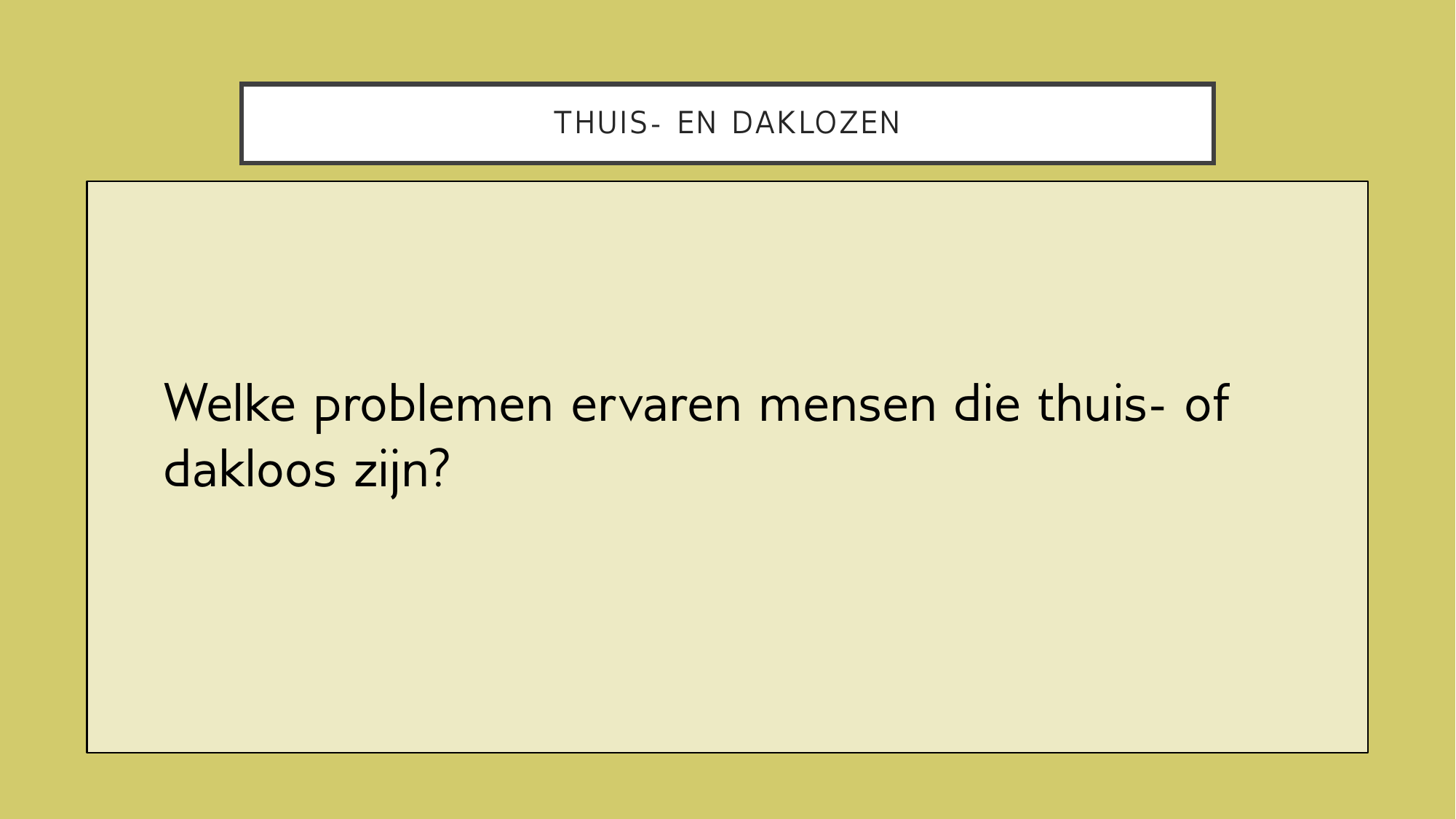

# Thuis- en daklozen

Welke problemen ervaren mensen die thuis- of dakloos zijn?